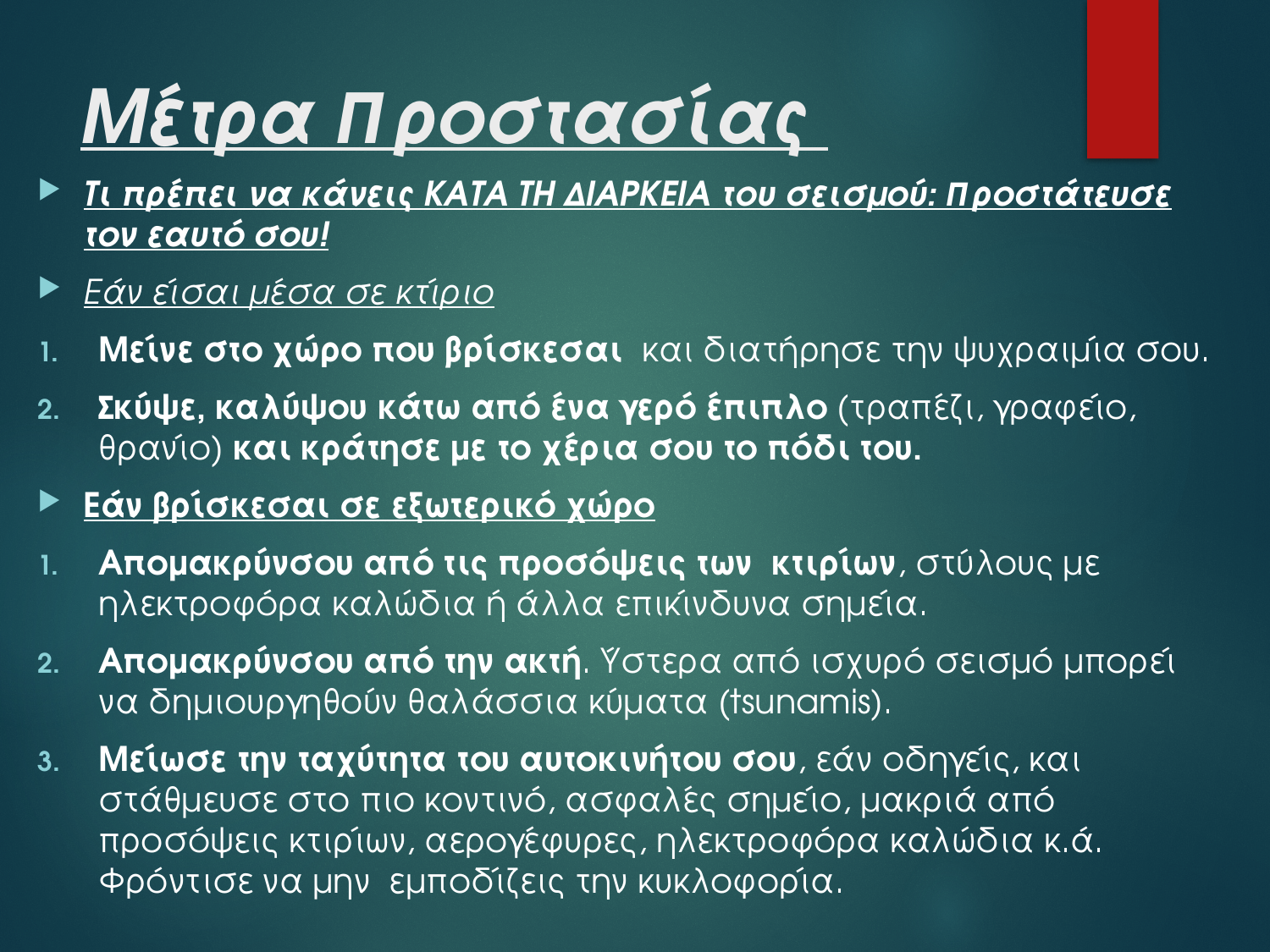

# Μέτρα Προστασίας
Τι πρέπει να κάνεις ΚΑΤΑ ΤΗ ΔΙΑΡΚΕΙΑ του σεισμού: Προστάτευσε τον εαυτό σου!
Εάν είσαι μέσα σε κτίριο
Μείνε στο χώρο που βρίσκεσαι  και διατήρησε την ψυχραιμία σου.
Σκύψε, καλύψου κάτω από ένα γερό έπιπλο (τραπέζι, γραφείο, θρανίο) και κράτησε με το χέρια σου το πόδι του.
Εάν βρίσκεσαι σε εξωτερικό χώρο
Απομακρύνσου από τις προσόψεις των  κτιρίων, στύλους με ηλεκτροφόρα καλώδια ή άλλα επικίνδυνα σημεία.
Απομακρύνσου από την ακτή. Ύστερα από ισχυρό σεισμό μπορεί να δημιουργηθούν θαλάσσια κύματα (tsunamis).
Μείωσε την ταχύτητα του αυτοκινήτου σου, εάν οδηγείς, και  στάθμευσε στο πιο κοντινό, ασφαλές σημείο, μακριά από προσόψεις κτιρίων, αερογέφυρες, ηλεκτροφόρα καλώδια κ.ά. Φρόντισε να μην  εμποδίζεις την κυκλοφορία.